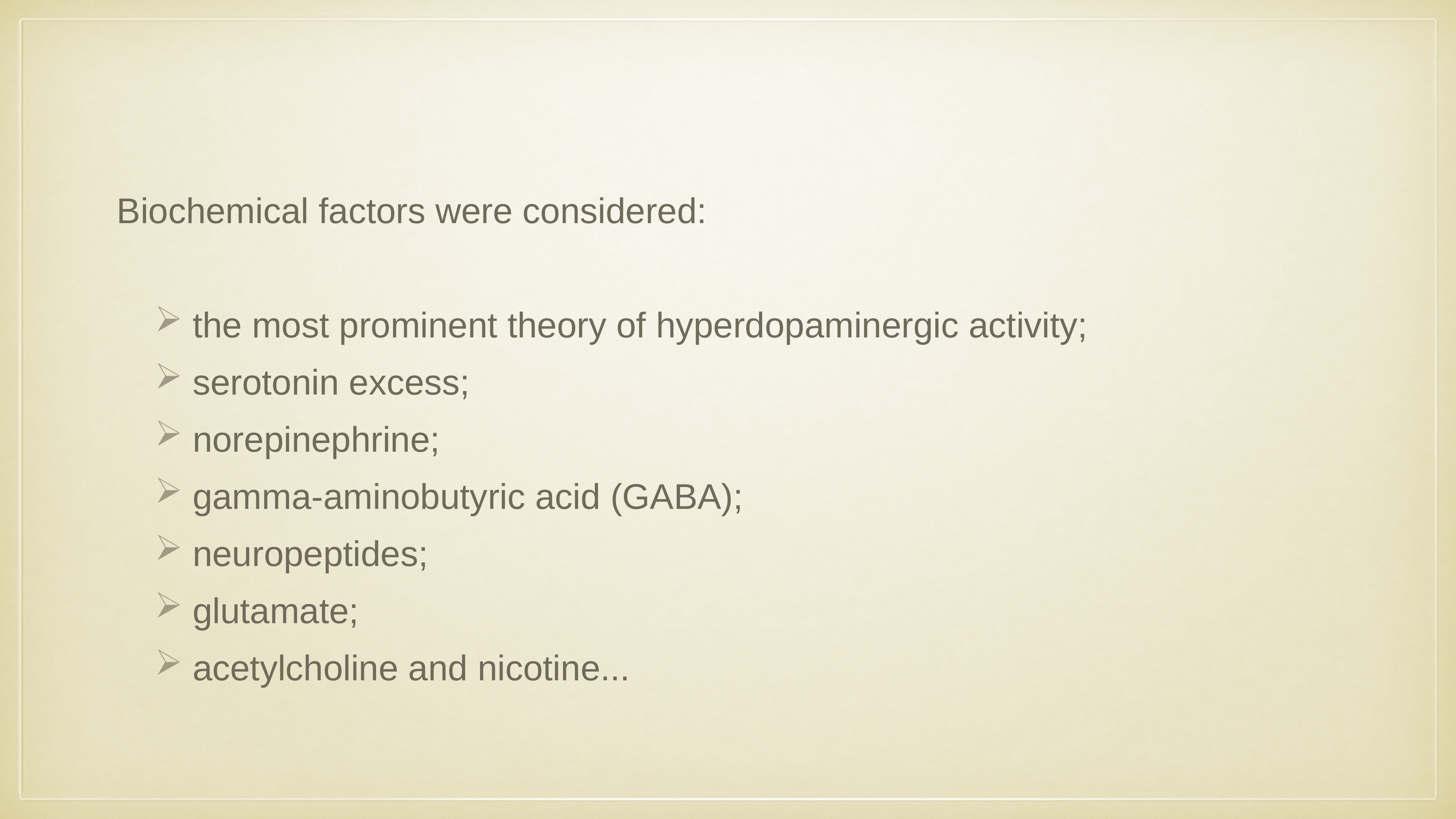

Biochemical factors were considered:

the most prominent theory of hyperdopaminergic activity;
serotonin excess;
norepinephrine;
gamma-aminobutyric acid (GABA);
neuropeptides;
glutamate;
acetylcholine and nicotine...